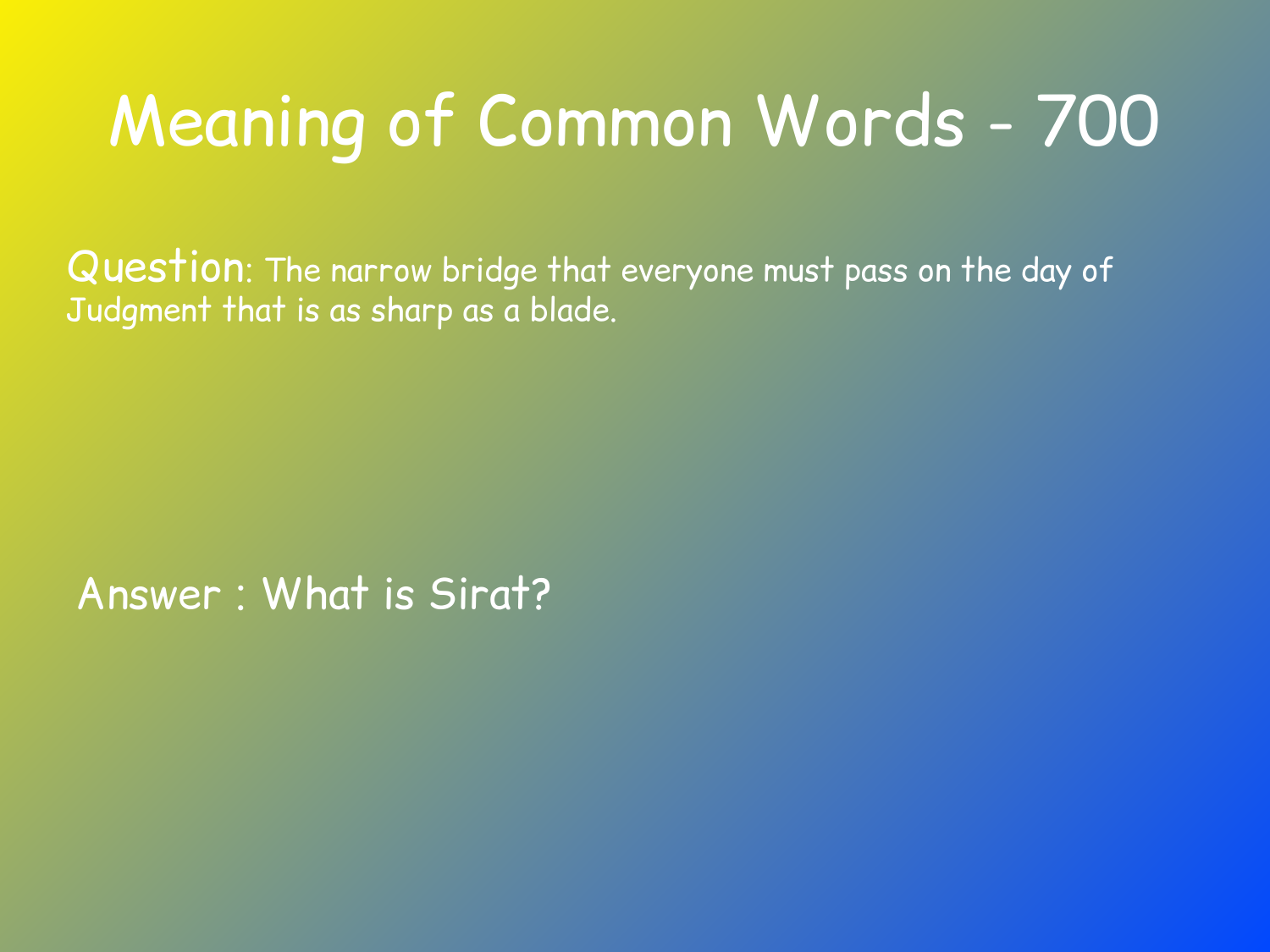

# Meaning of Common Words - 700
Question: The narrow bridge that everyone must pass on the day of Judgment that is as sharp as a blade.

Answer : What is Sirat?